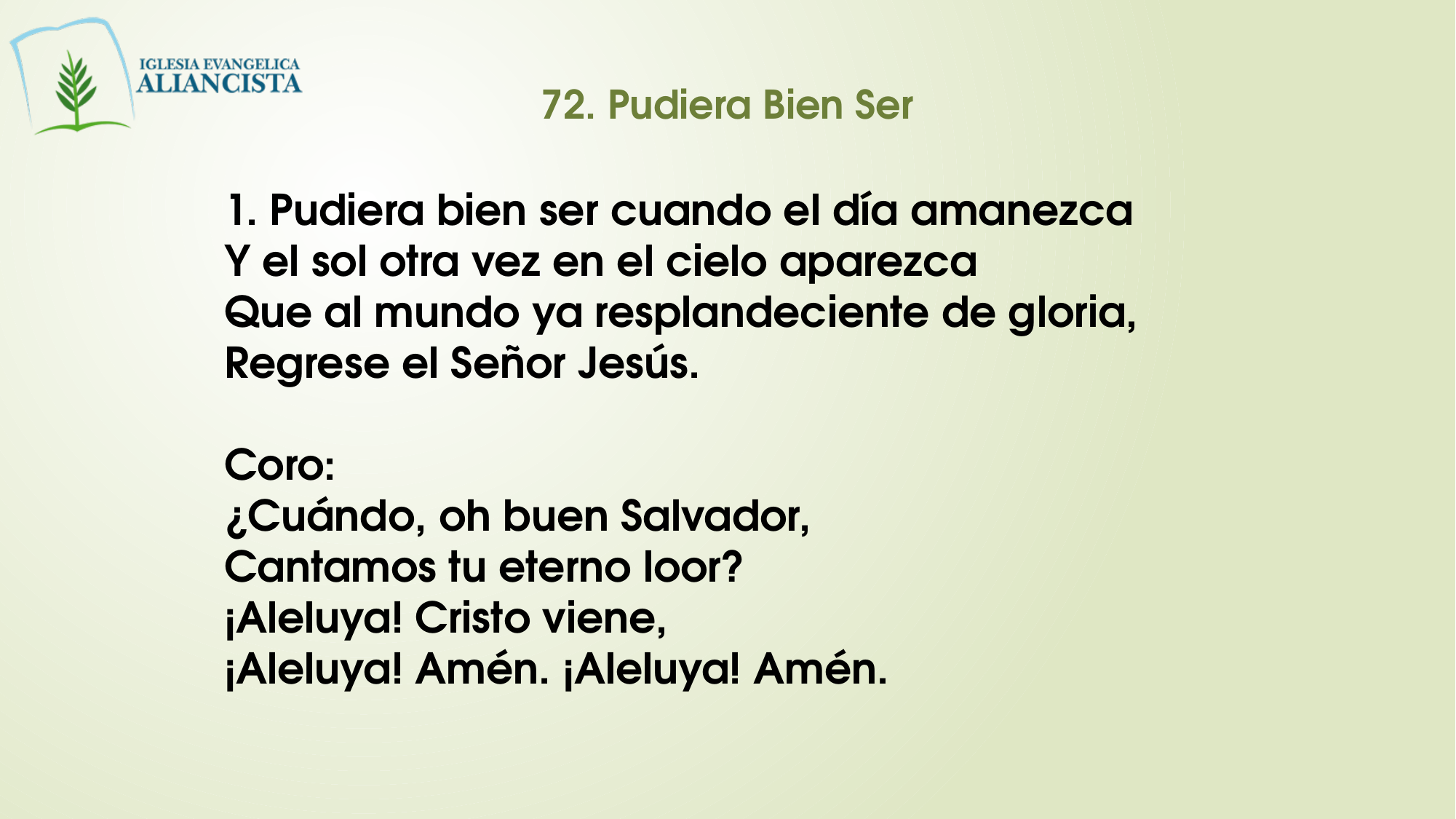

72. Pudiera Bien Ser
1. Pudiera bien ser cuando el día amanezca
Y el sol otra vez en el cielo aparezca
Que al mundo ya resplandeciente de gloria,
Regrese el Señor Jesús.

Coro:
¿Cuándo, oh buen Salvador,
Cantamos tu eterno loor?
¡Aleluya! Cristo viene,
¡Aleluya! Amén. ¡Aleluya! Amén.